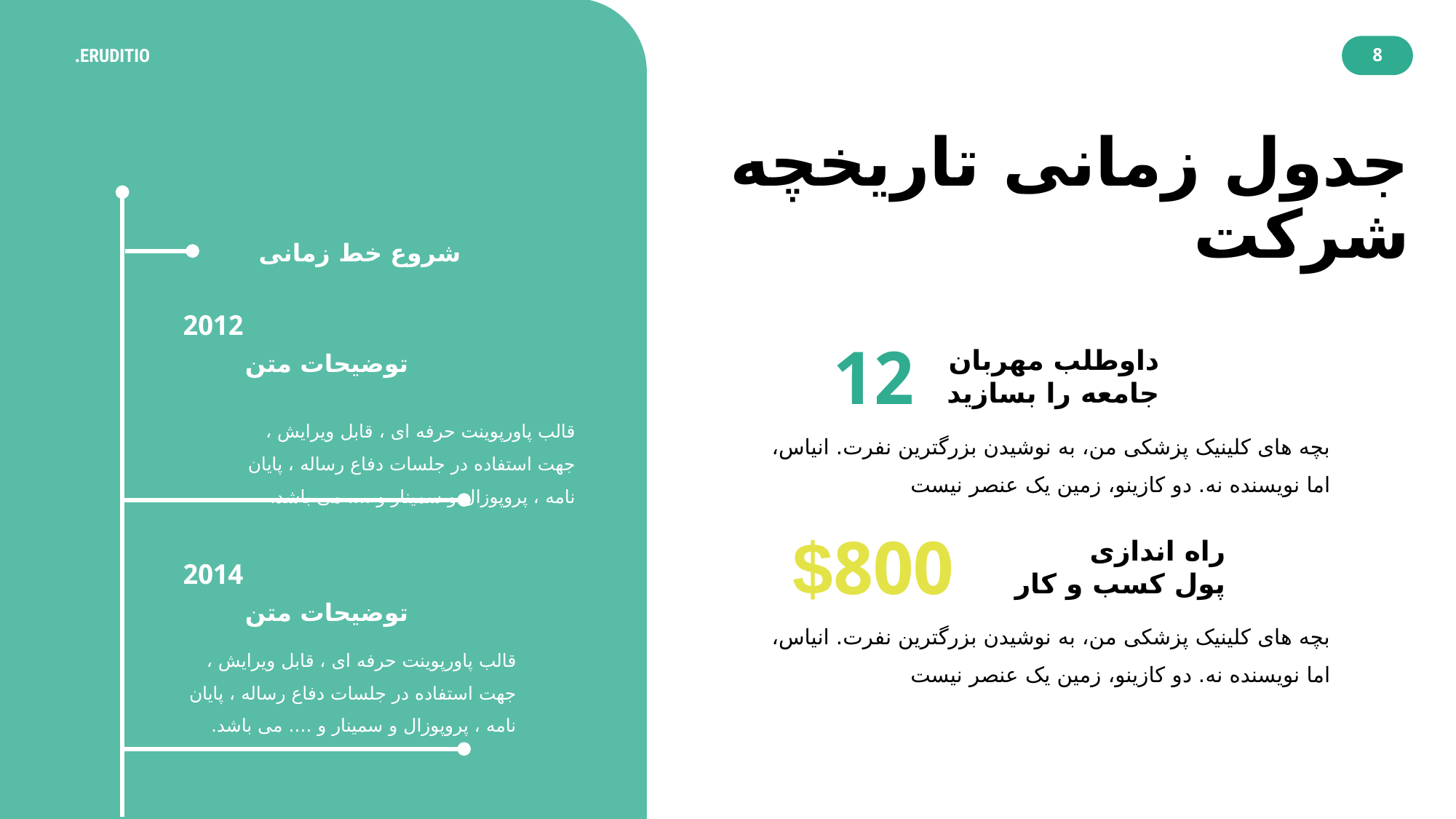

8
ERUDITIO.
# جدول زمانی تاریخچه شرکت

شروع خط زمانی
2012
12
داوطلب مهربان
جامعه را بسازید
توضیحات متن
قالب پاورپوينت حرفه ای ، قابل ویرایش ، جهت استفاده در جلسات دفاع رساله ، پایان نامه ، پروپوزال و سمینار و .... می باشد.
بچه های کلینیک پزشکی من، به نوشیدن بزرگترین نفرت. انیاس، اما نویسنده نه. دو کازینو، زمین یک عنصر نیست
$800
راه اندازی
پول کسب و کار
2014
توضیحات متن
بچه های کلینیک پزشکی من، به نوشیدن بزرگترین نفرت. انیاس، اما نویسنده نه. دو کازینو، زمین یک عنصر نیست
قالب پاورپوينت حرفه ای ، قابل ویرایش ، جهت استفاده در جلسات دفاع رساله ، پایان نامه ، پروپوزال و سمینار و .... می باشد.